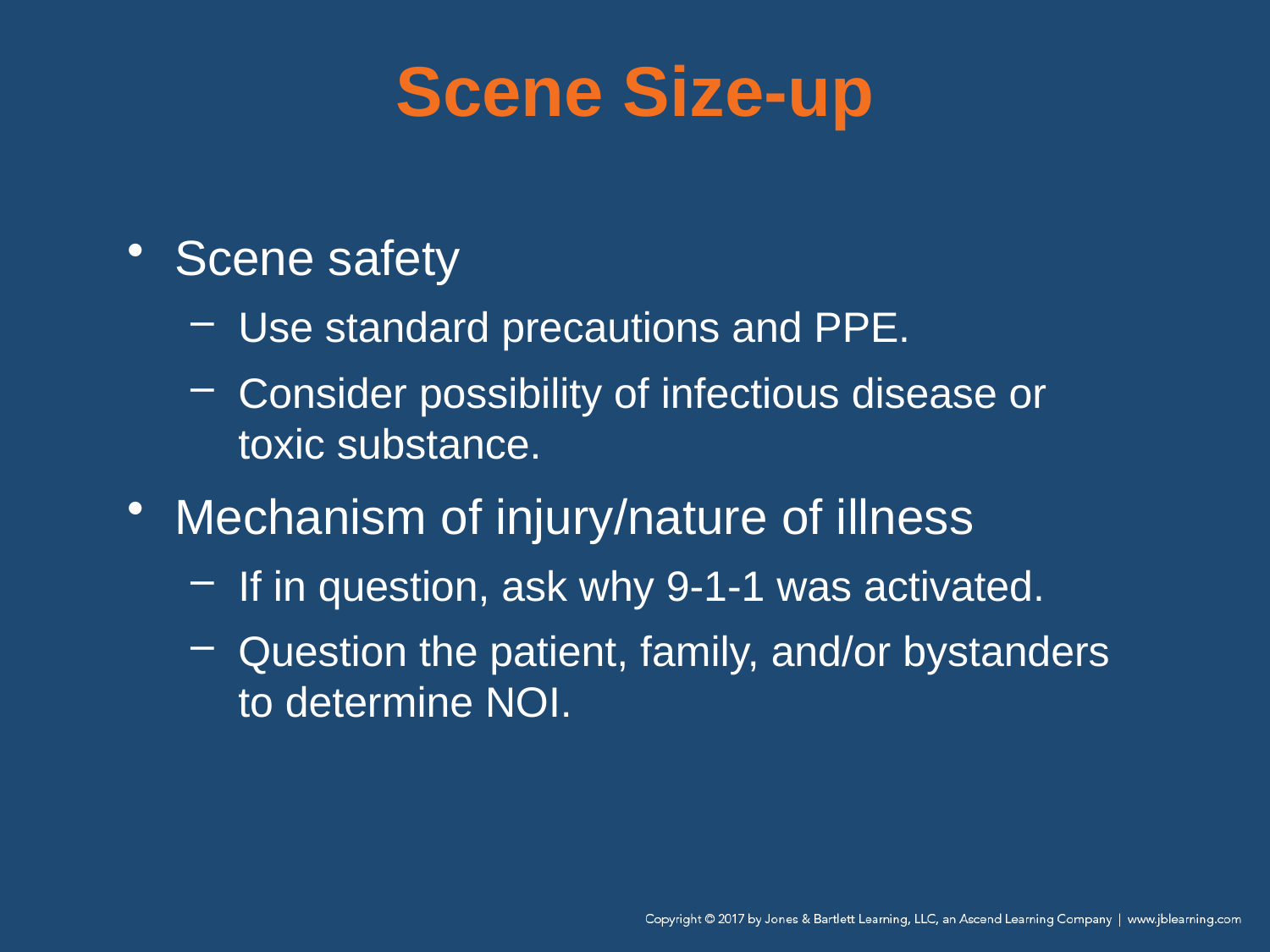

# Scene Size-up
Scene safety
Use standard precautions and PPE.
Consider possibility of infectious disease or toxic substance.
Mechanism of injury/nature of illness
If in question, ask why 9-1-1 was activated.
Question the patient, family, and/or bystanders to determine NOI.